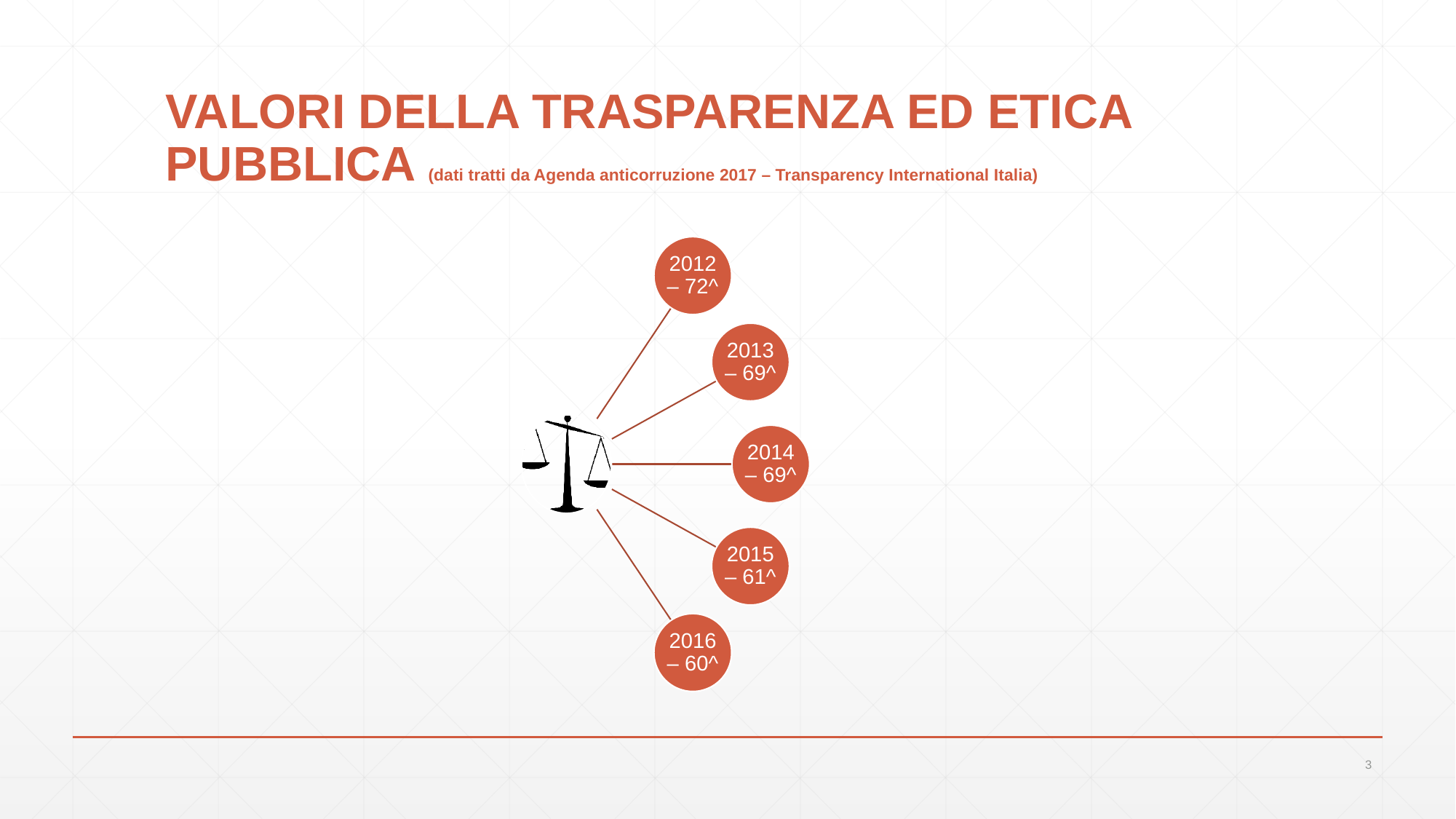

# VALORI DELLA TRASPARENZA ED ETICA PUBBLICA (dati tratti da Agenda anticorruzione 2017 – Transparency International Italia)
2012 – 72^
2013 – 69^
2014 – 69^
2015 – 61^
2016 – 60^
3